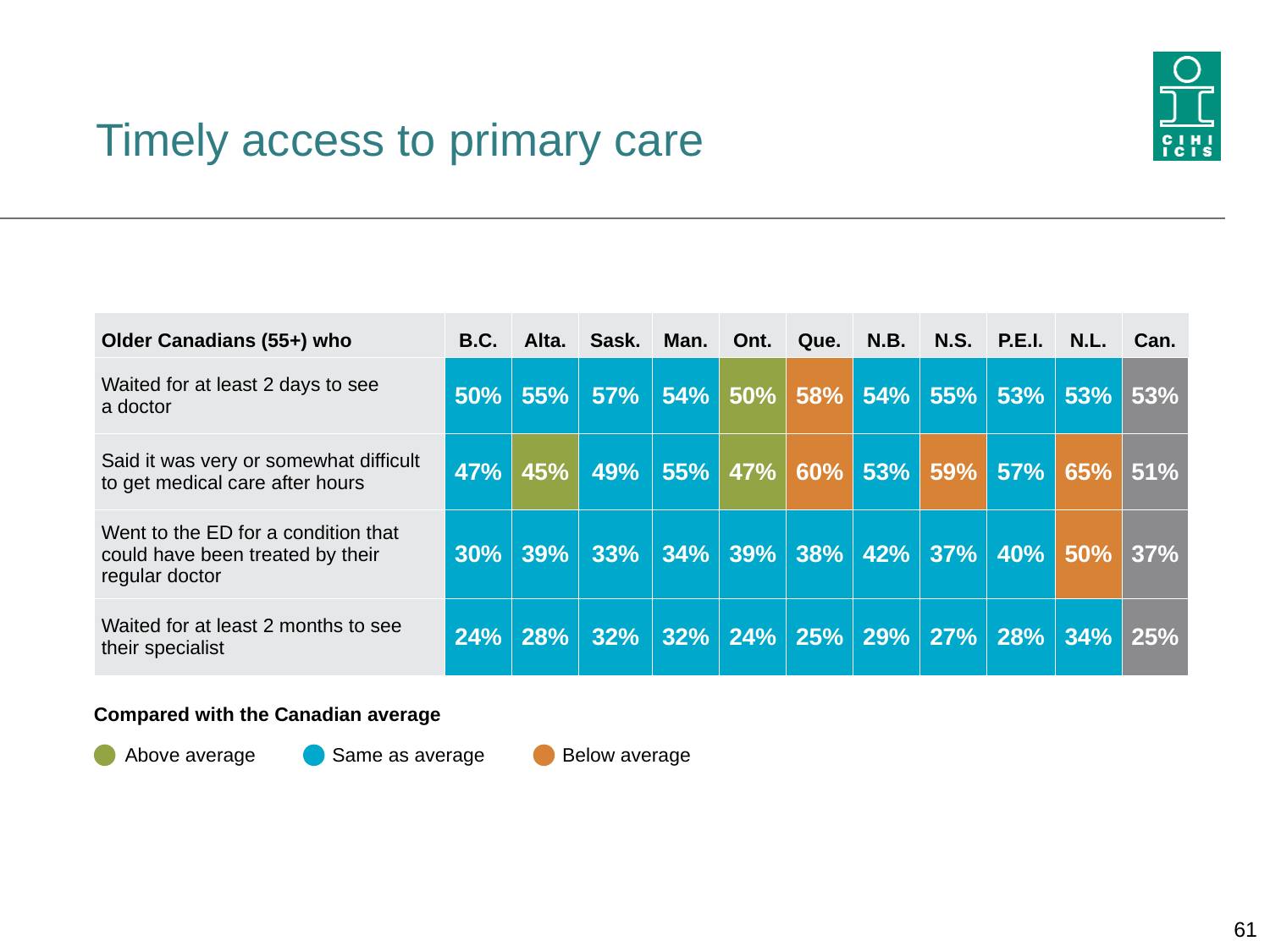

# Timely access to primary care
| Older Canadians (55+) who | B.C. | Alta. | Sask. | Man. | Ont. | Que. | N.B. | N.S. | P.E.I. | N.L. | Can. |
| --- | --- | --- | --- | --- | --- | --- | --- | --- | --- | --- | --- |
| Waited for at least 2 days to see a doctor | 50% | 55% | 57% | 54% | 50% | 58% | 54% | 55% | 53% | 53% | 53% |
| Said it was very or somewhat difficult to get medical care after hours | 47% | 45% | 49% | 55% | 47% | 60% | 53% | 59% | 57% | 65% | 51% |
| Went to the ED for a condition that could have been treated by their regular doctor | 30% | 39% | 33% | 34% | 39% | 38% | 42% | 37% | 40% | 50% | 37% |
| Waited for at least 2 months to see their specialist | 24% | 28% | 32% | 32% | 24% | 25% | 29% | 27% | 28% | 34% | 25% |
Compared with the Canadian average
Above average

Same as average

Below average

61